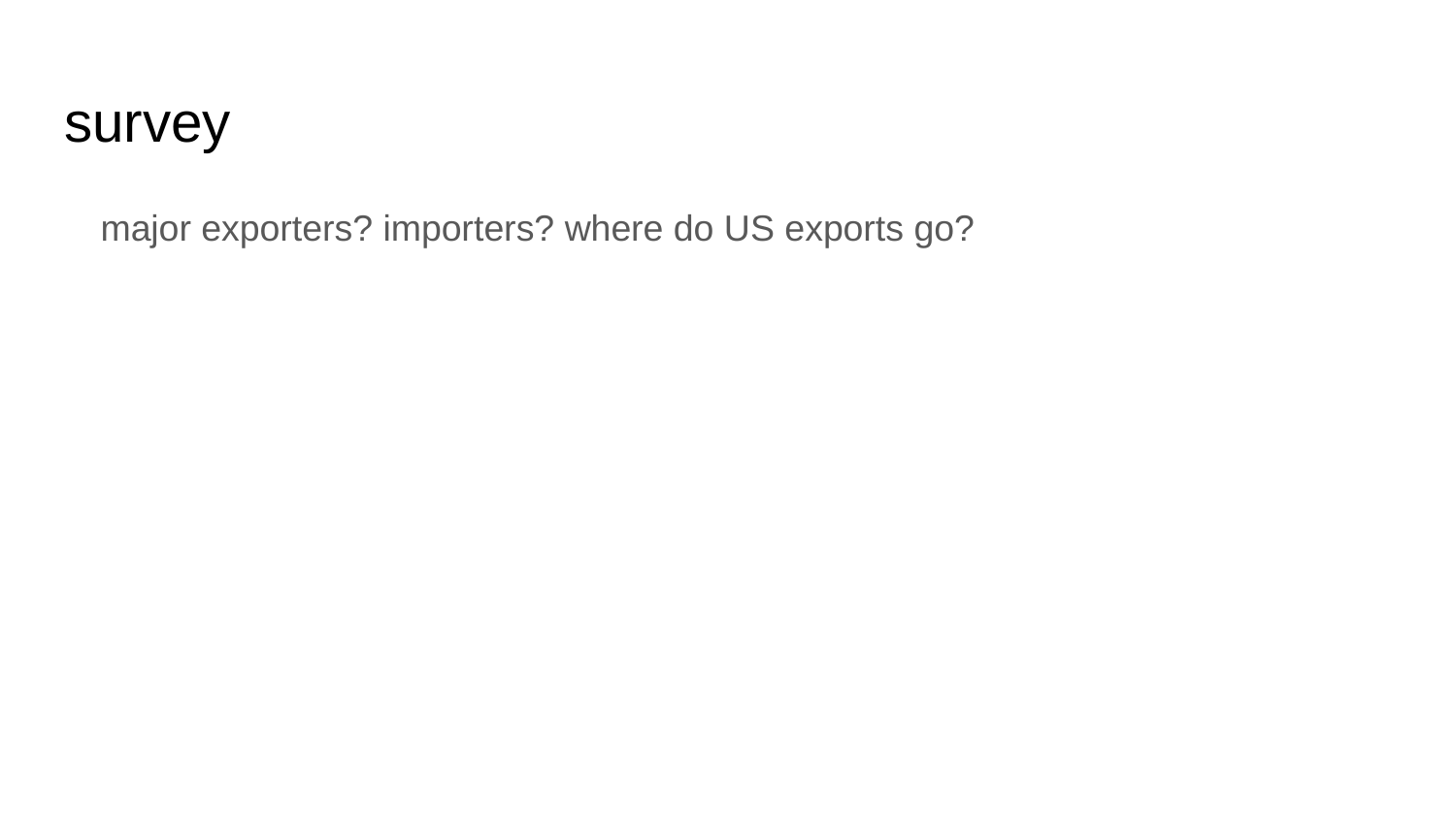

# survey
major exporters? importers? where do US exports go?